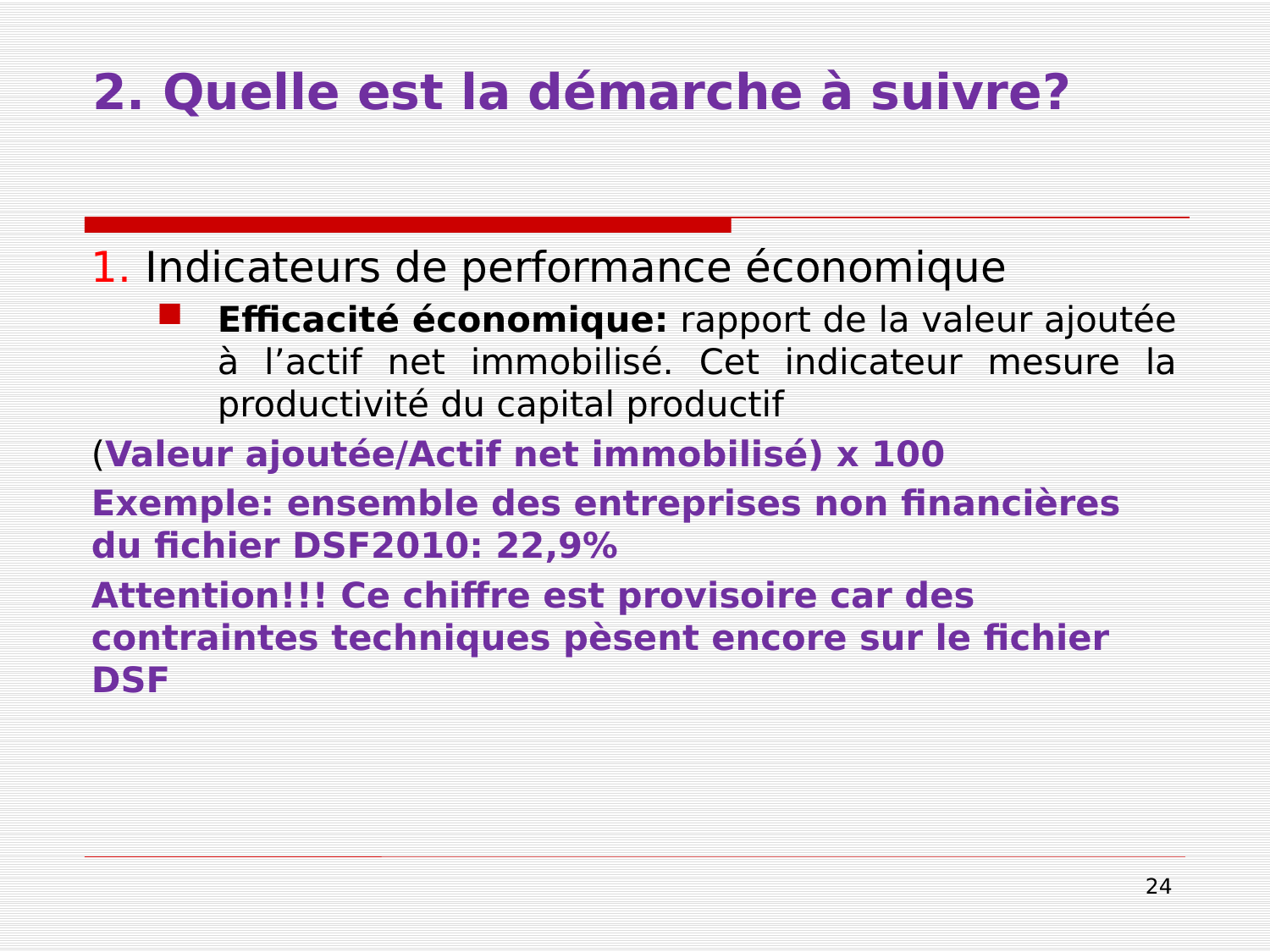

# 2. Quelle est la démarche à suivre?
1. Indicateurs de performance économique
Efficacité économique: rapport de la valeur ajoutée à l’actif net immobilisé. Cet indicateur mesure la productivité du capital productif
(Valeur ajoutée/Actif net immobilisé) x 100
Exemple: ensemble des entreprises non financières du fichier DSF2010: 22,9%
Attention!!! Ce chiffre est provisoire car des contraintes techniques pèsent encore sur le fichier DSF

24